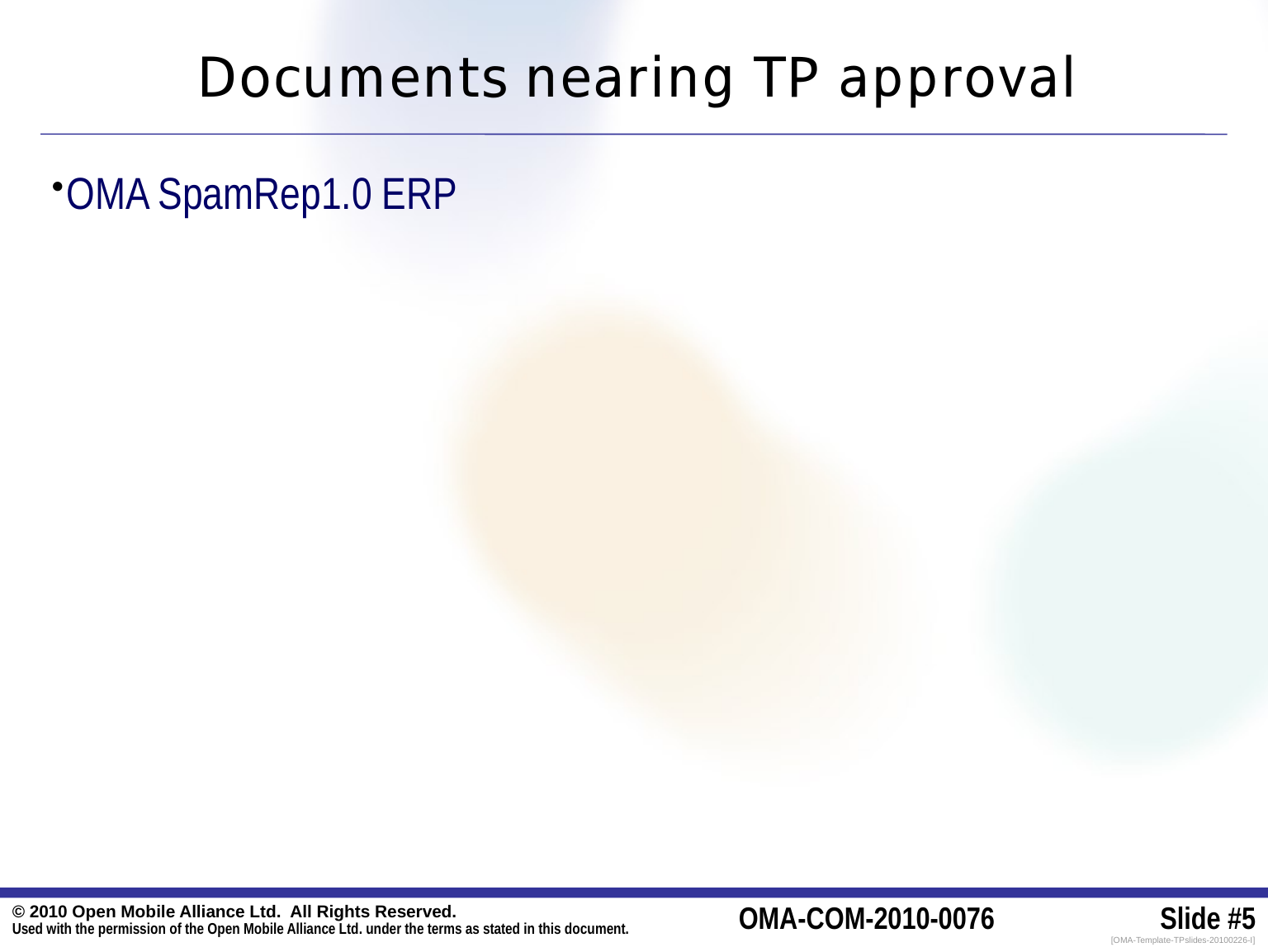

# Documents nearing TP approval
OMA SpamRep1.0 ERP